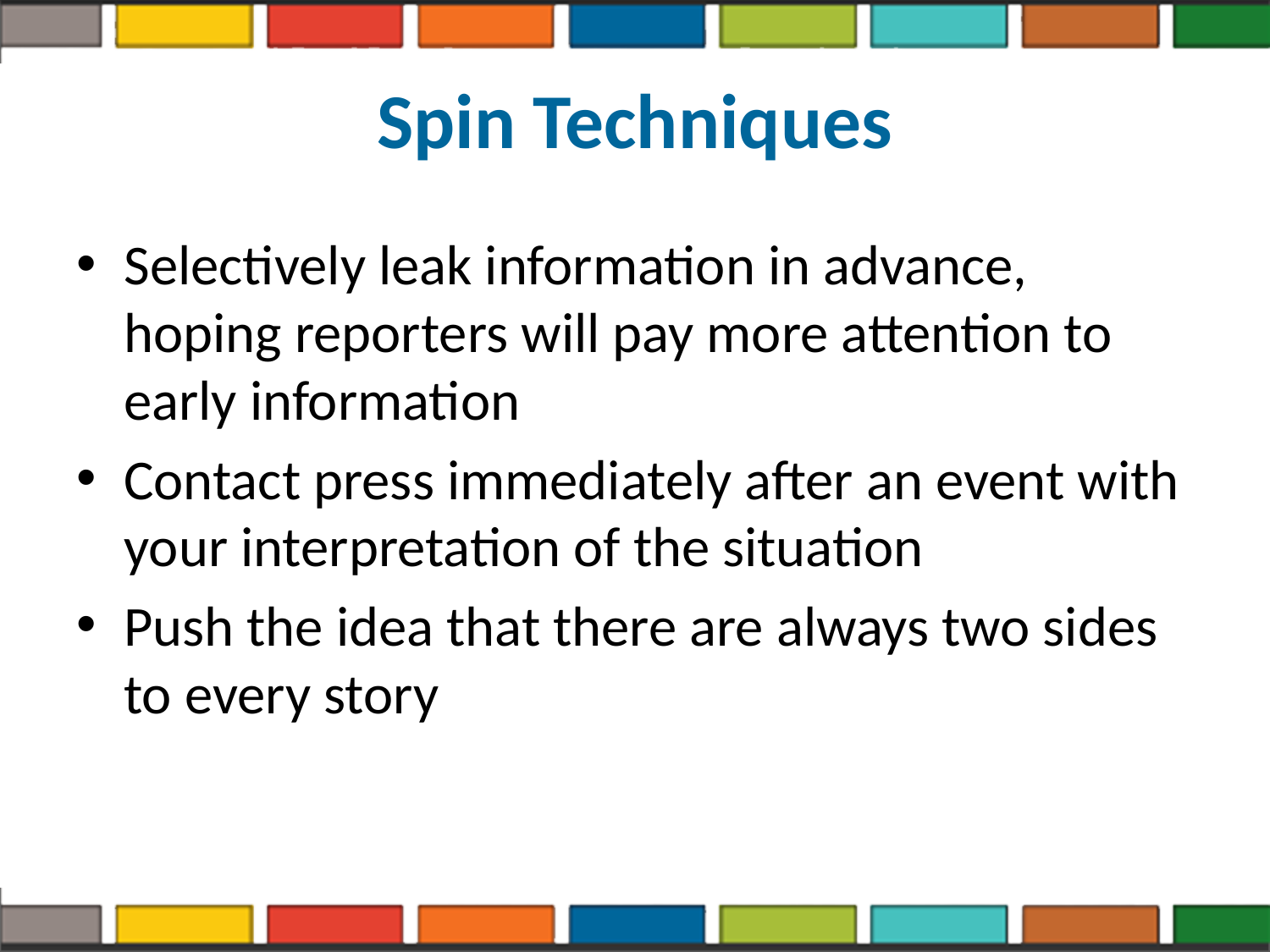

# Spin Techniques
Selectively leak information in advance, hoping reporters will pay more attention to early information
Contact press immediately after an event with your interpretation of the situation
Push the idea that there are always two sides to every story